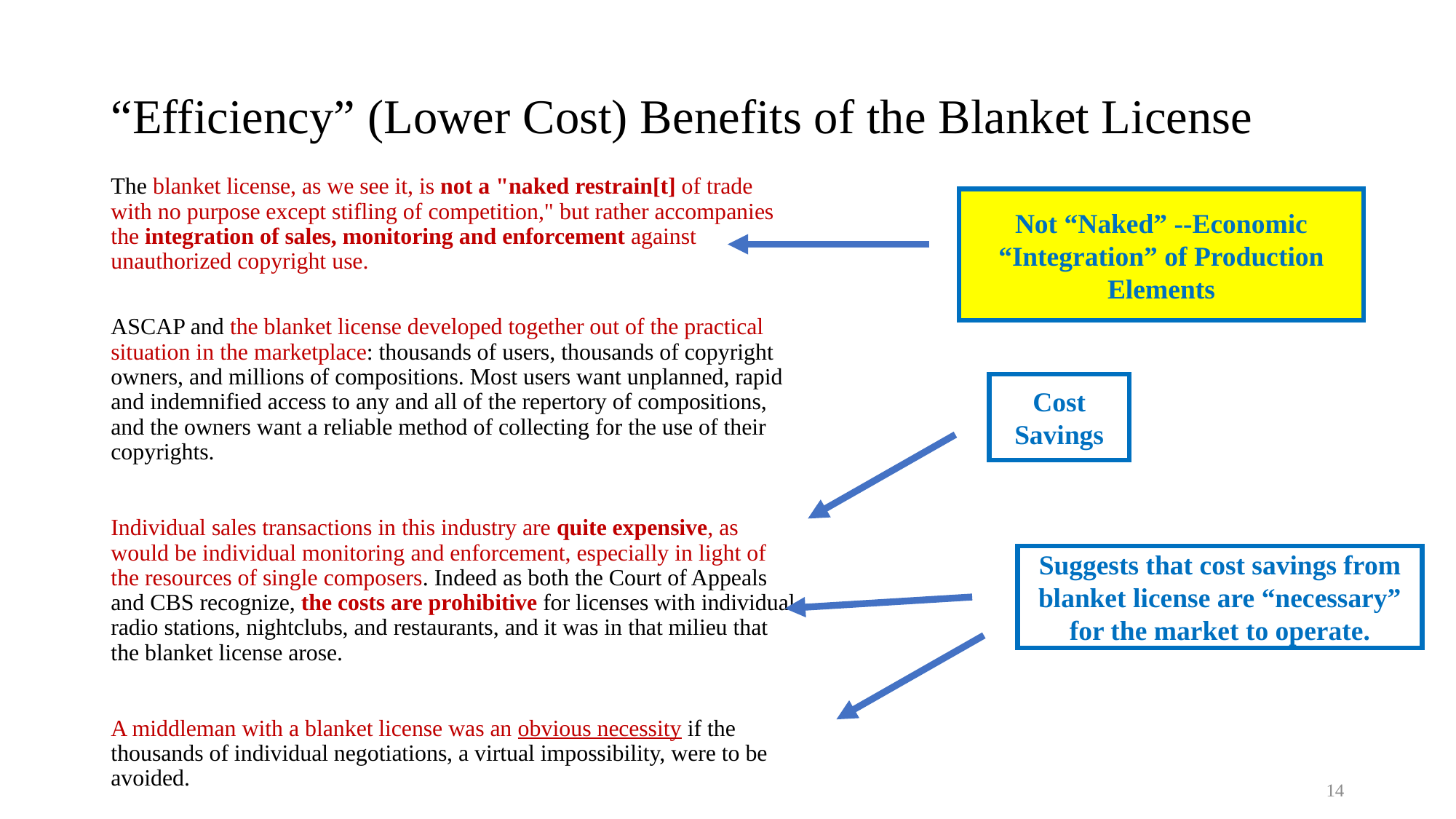

# “Efficiency” (Lower Cost) Benefits of the Blanket License
The blanket license, as we see it, is not a "naked restrain[t] of trade with no purpose except stifling of competition," but rather accompanies the integration of sales, monitoring and enforcement against unauthorized copyright use.
ASCAP and the blanket license developed together out of the practical situation in the marketplace: thousands of users, thousands of copyright owners, and millions of compositions. Most users want unplanned, rapid and indemnified access to any and all of the repertory of compositions, and the owners want a reliable method of collecting for the use of their copyrights.

Individual sales transactions in this industry are quite expensive, as would be individual monitoring and enforcement, especially in light of the resources of single composers. Indeed as both the Court of Appeals and CBS recognize, the costs are prohibitive for licenses with individual radio stations, nightclubs, and restaurants, and it was in that milieu that the blanket license arose.

A middleman with a blanket license was an obvious necessity if the thousands of individual negotiations, a virtual impossibility, were to be avoided.
Not “Naked” --Economic “Integration” of Production Elements
Cost Savings
Suggests that cost savings from blanket license are “necessary” for the market to operate.
14